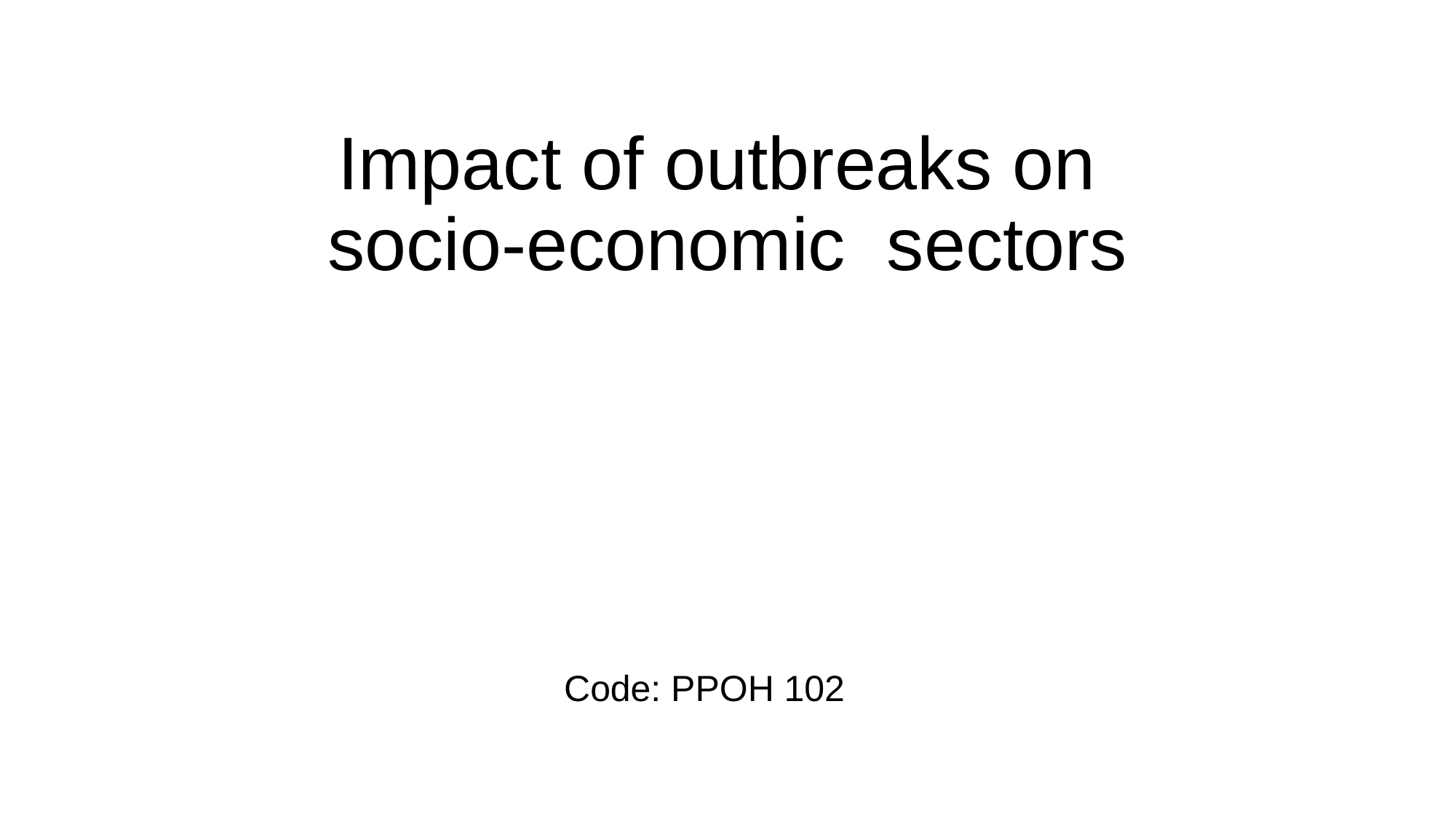

# Impact of outbreaks on socio-economic  sectors
 Code: PPOH 102